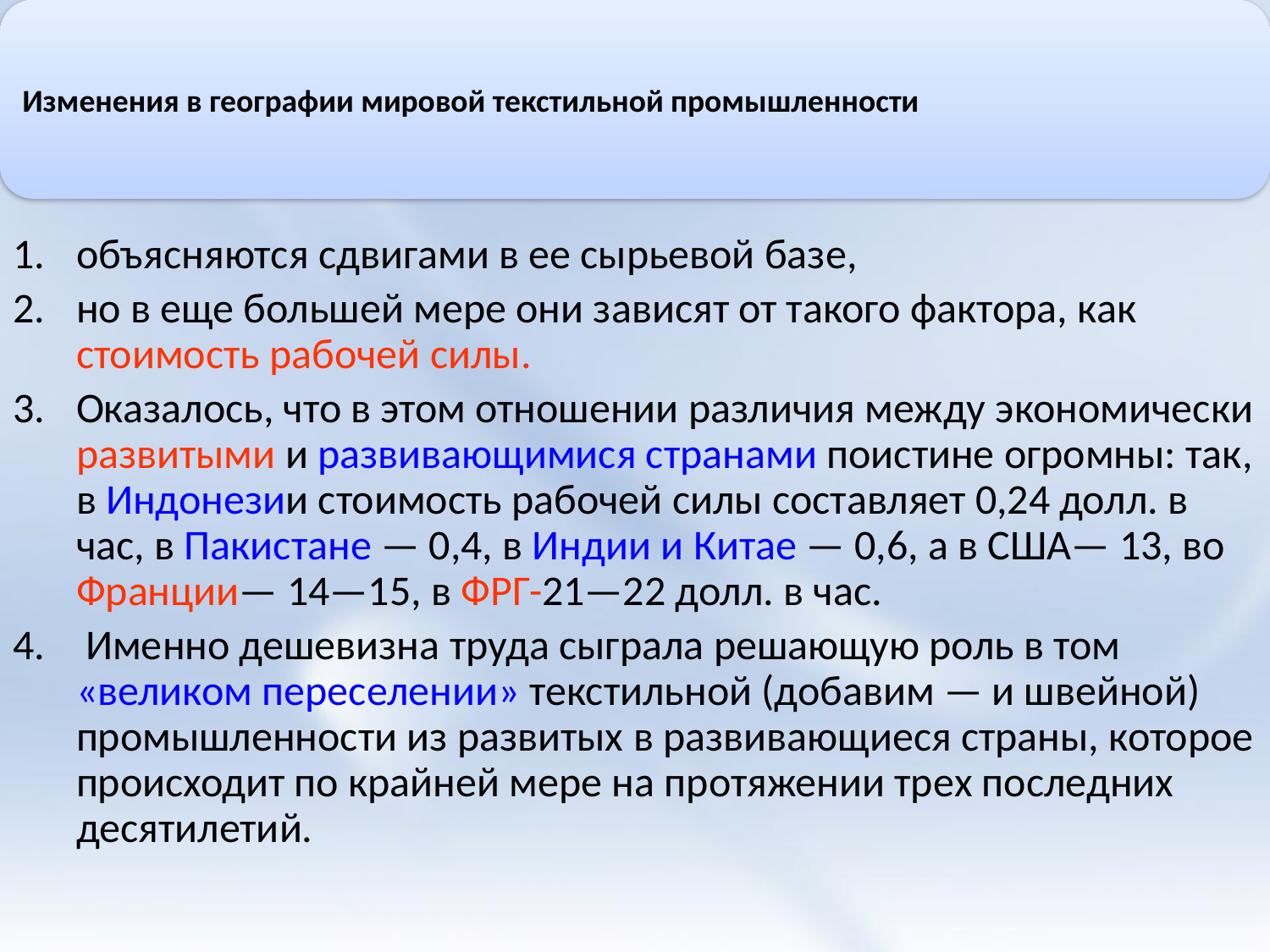

Изменения в географии мировой текстильной промышленности
объясняются сдвигами в ее сырьевой базе,
но в еще большей мере они зависят от такого фактора, как стоимость рабочей силы.
Оказалось, что в этом отношении различия между экономически развитыми и развивающимися странами поистине огромны: так, в Индонезии стоимость рабочей силы составляет 0,24 долл. в час, в Пакистане — 0,4, в Индии и Китае — 0,6, а в США— 13, во Франции— 14—15, в ФРГ-21—22 долл. в час.
 Именно дешевизна труда сыграла решающую роль в том «великом переселении» текстильной (добавим — и швейной) промышленности из развитых в развивающиеся страны, которое происходит по крайней мере на протяжении трех последних десятилетий.